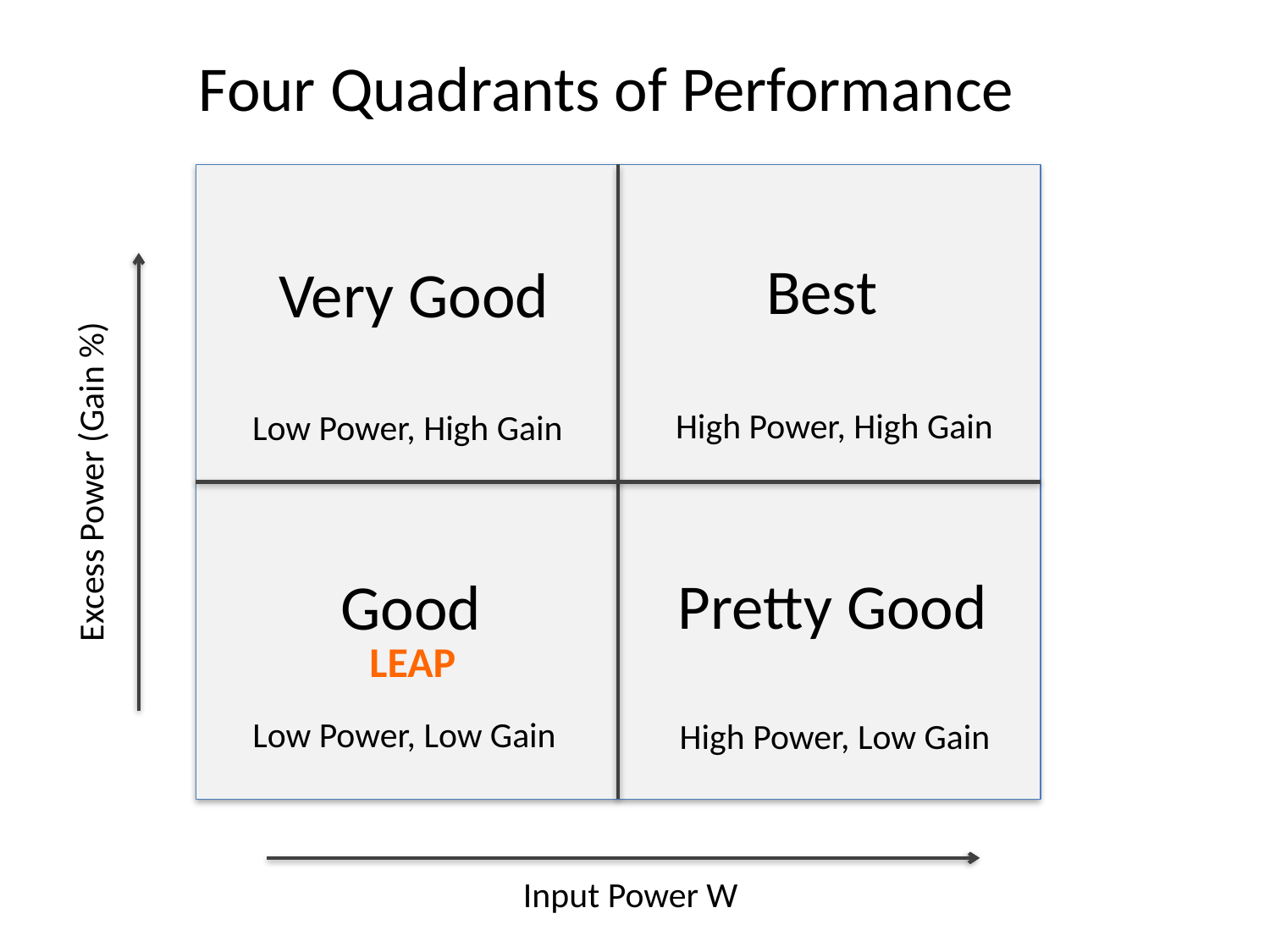

# Four Quadrants of Performance

Best
Very Good
High Power, High Gain
Low Power, High Gain
Excess Power (Gain %)
Pretty Good
Good
LEAP
Low Power, Low Gain
High Power, Low Gain
Input Power W